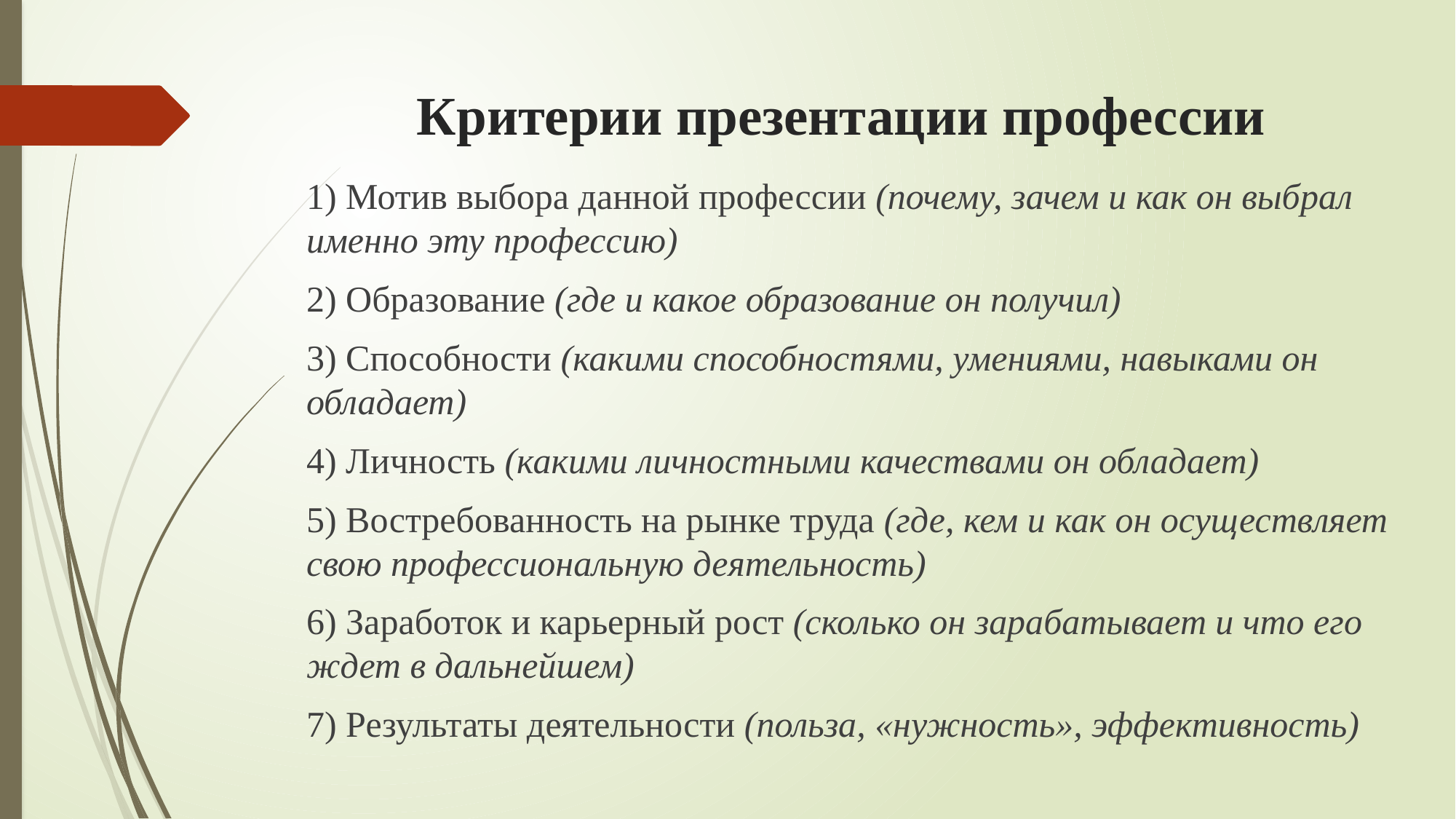

# Критерии презентации профессии
1) Мотив выбора данной профессии (почему, зачем и как он выбрал именно эту профессию)
2) Образование (где и какое образование он получил)
3) Способности (какими способностями, умениями, навыками он обладает)
4) Личность (какими личностными качествами он обладает)
5) Востребованность на рынке труда (где, кем и как он осуществляет свою профессиональную деятельность)
6) Заработок и карьерный рост (сколько он зарабатывает и что его ждет в дальнейшем)
7) Результаты деятельности (польза, «нужность», эффективность)